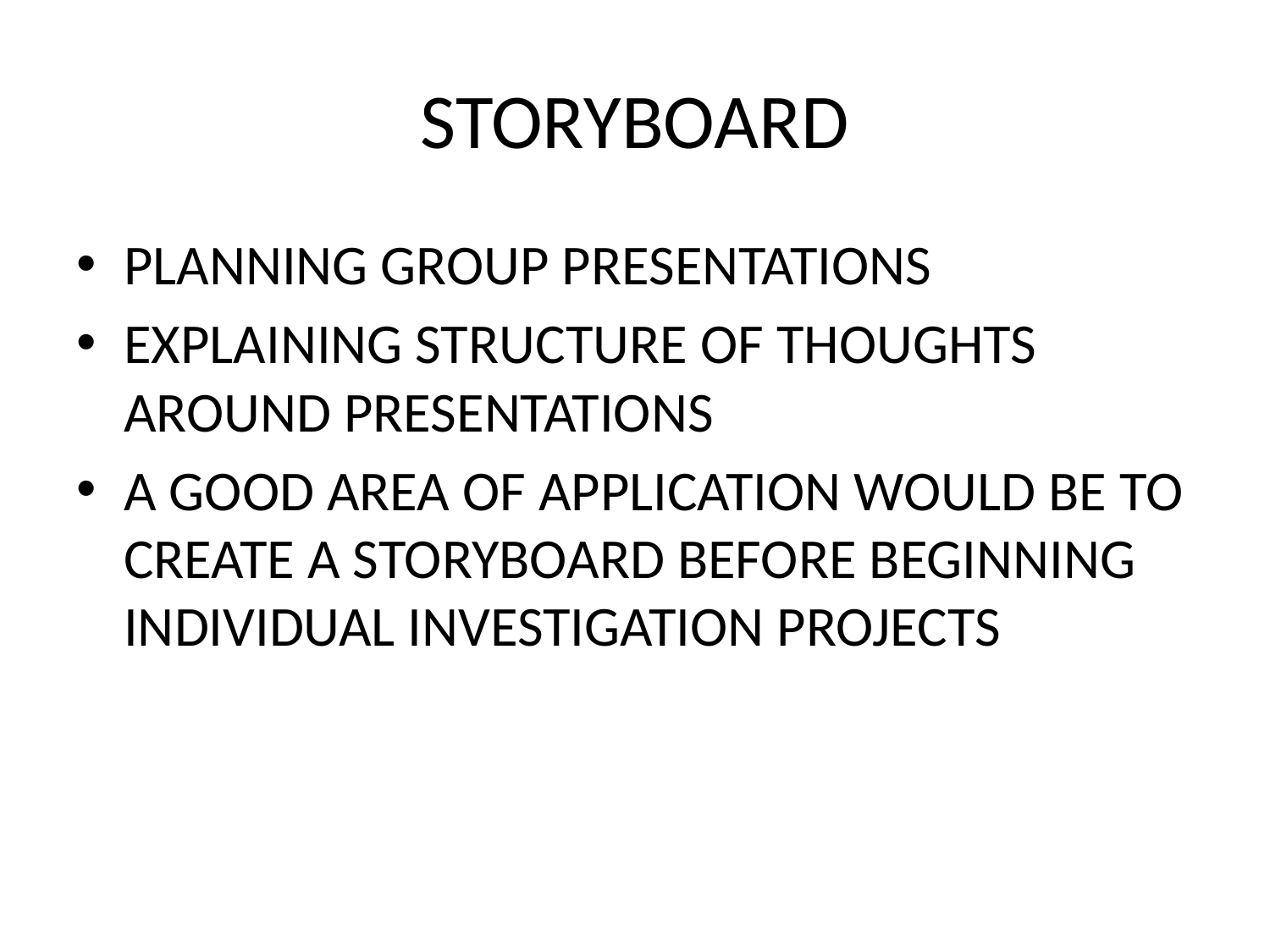

# STORYBOARD
PLANNING GROUP PRESENTATIONS
EXPLAINING STRUCTURE OF THOUGHTS AROUND PRESENTATIONS
A GOOD AREA OF APPLICATION WOULD BE TO CREATE A STORYBOARD BEFORE BEGINNING INDIVIDUAL INVESTIGATION PROJECTS